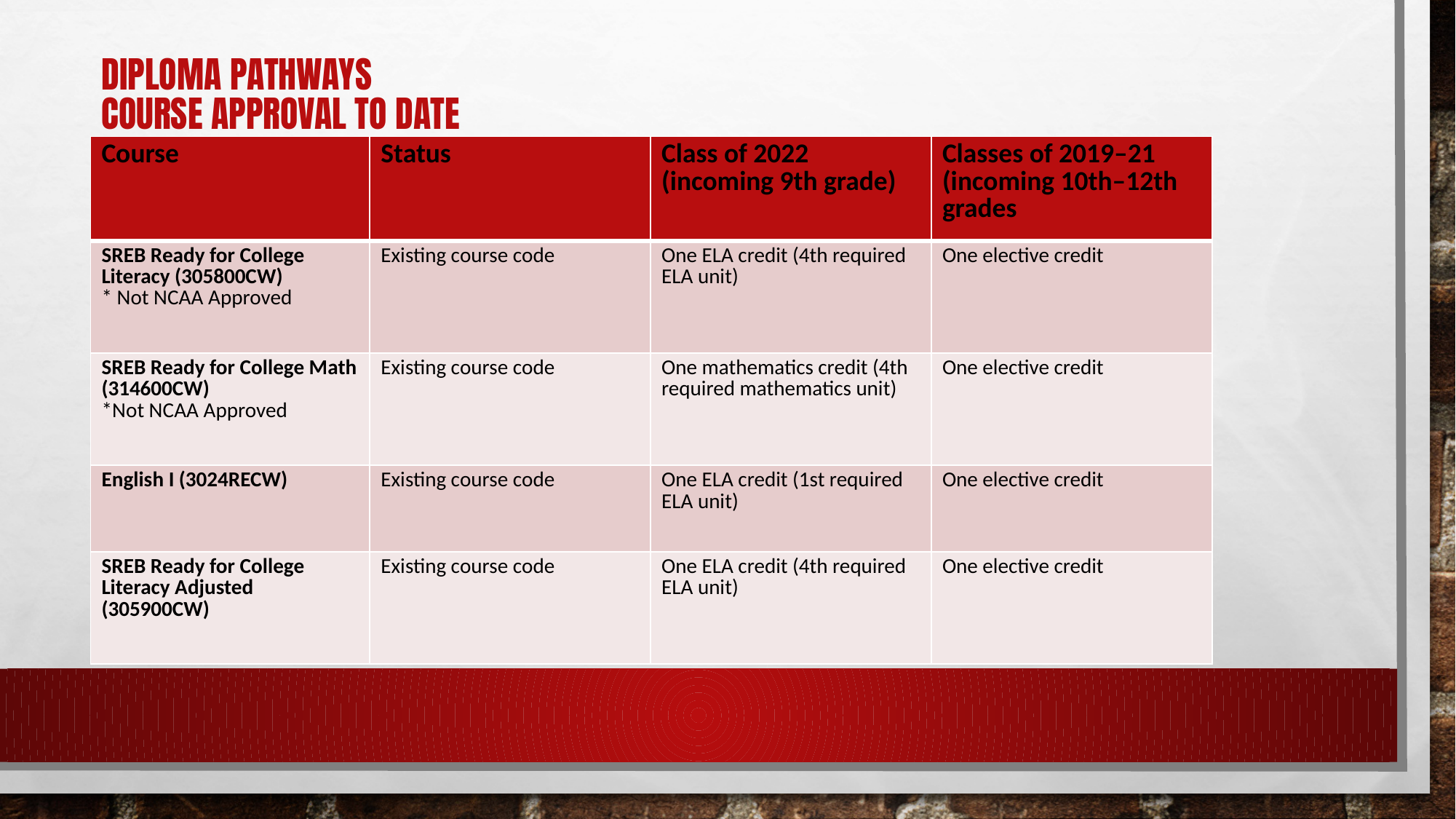

# Diploma Pathways Course approval to date
| Course | Status | Class of 2022 (incoming 9th grade) | Classes of 2019–21 (incoming 10th–12th grades |
| --- | --- | --- | --- |
| SREB Ready for College Literacy (305800CW) \* Not NCAA Approved | Existing course code | One ELA credit (4th required ELA unit) | One elective credit |
| SREB Ready for College Math (314600CW) \*Not NCAA Approved | Existing course code | One mathematics credit (4th required mathematics unit) | One elective credit |
| English I (3024RECW) | Existing course code | One ELA credit (1st required ELA unit) | One elective credit |
| SREB Ready for College Literacy Adjusted (305900CW) | Existing course code | One ELA credit (4th required ELA unit) | One elective credit |